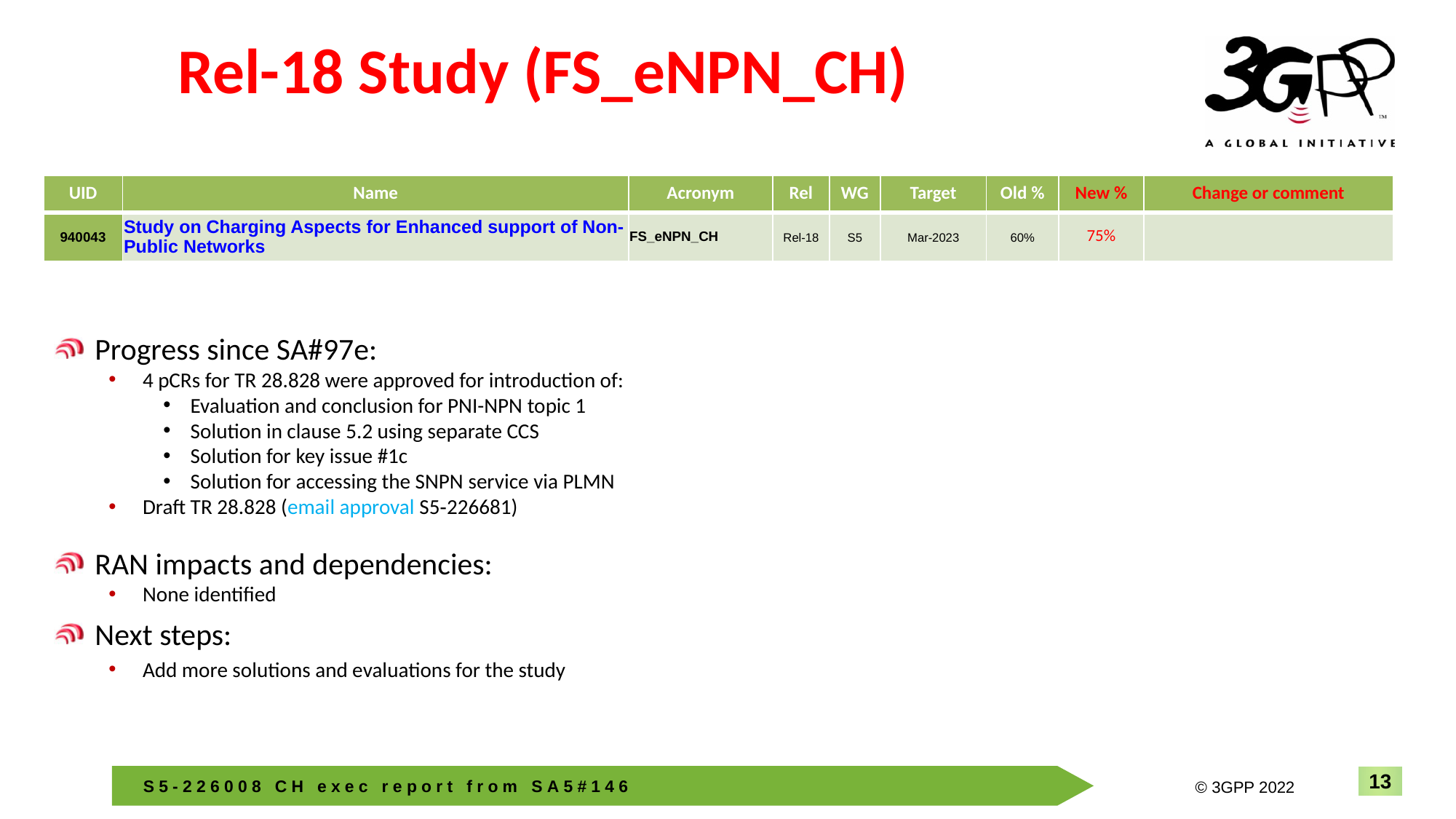

# Rel-18 Study (FS_eNPN_CH)
| UID | Name | Acronym | Rel | WG | Target | Old % | New % | Change or comment |
| --- | --- | --- | --- | --- | --- | --- | --- | --- |
| 940043 | Study on Charging Aspects for Enhanced support of Non-Public Networks | FS\_eNPN\_CH | Rel-18 | S5 | Mar-2023 | 60% | 75% |  |
Progress since SA#97e:
4 pCRs for TR 28.828 were approved for introduction of:
Evaluation and conclusion for PNI-NPN topic 1
Solution in clause 5.2 using separate CCS
Solution for key issue #1c
Solution for accessing the SNPN service via PLMN
Draft TR 28.828 (email approval S5‑226681)

RAN impacts and dependencies:
None identified
Next steps:
Add more solutions and evaluations for the study